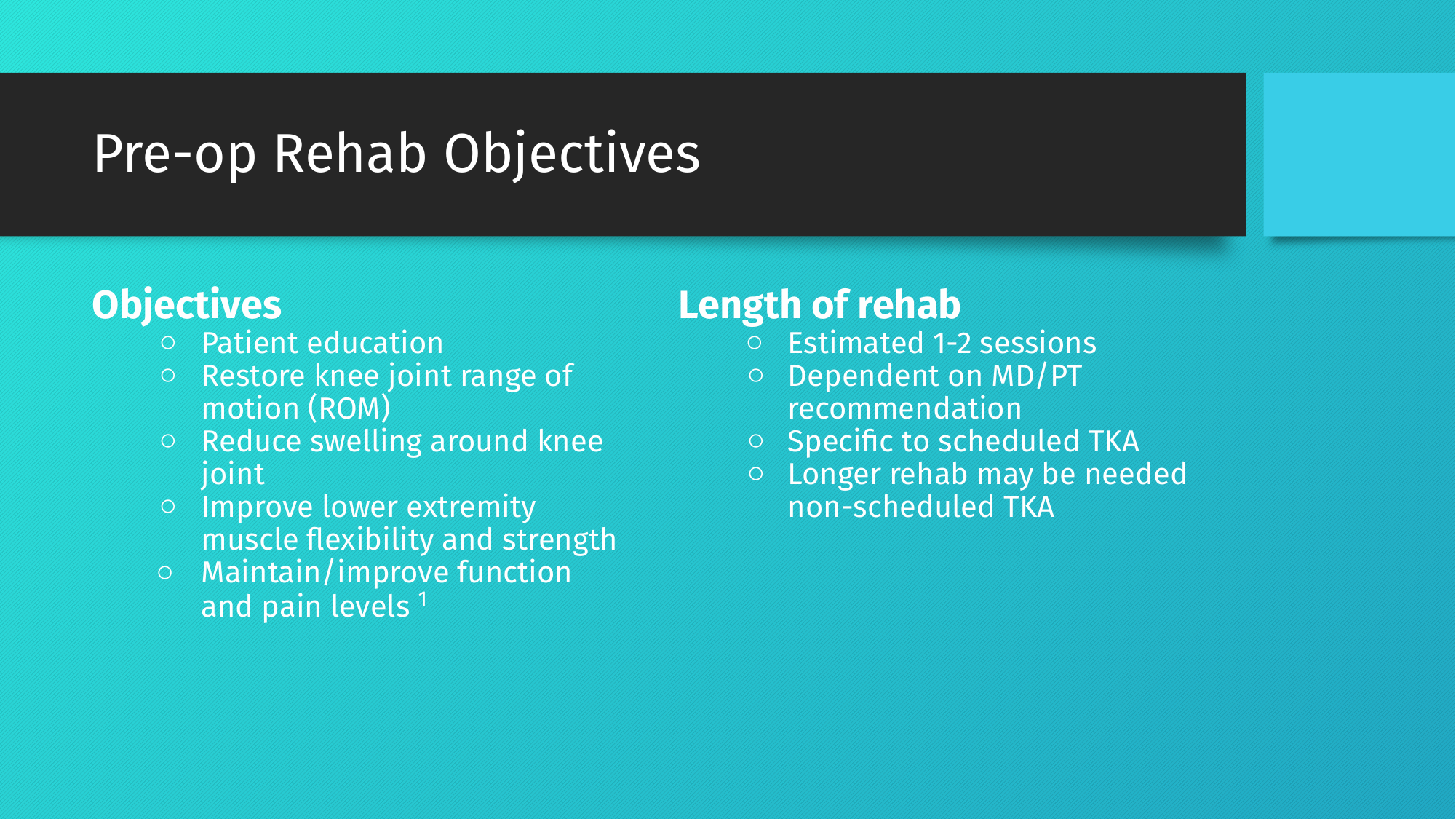

# Pre-op Rehab Objectives
Objectives
Patient education
Restore knee joint range of motion (ROM)
Reduce swelling around knee joint
Improve lower extremity muscle flexibility and strength
Maintain/improve function and pain levels 1

Length of rehab
Estimated 1-2 sessions
Dependent on MD/PT recommendation
Specific to scheduled TKA
Longer rehab may be needed non-scheduled TKA